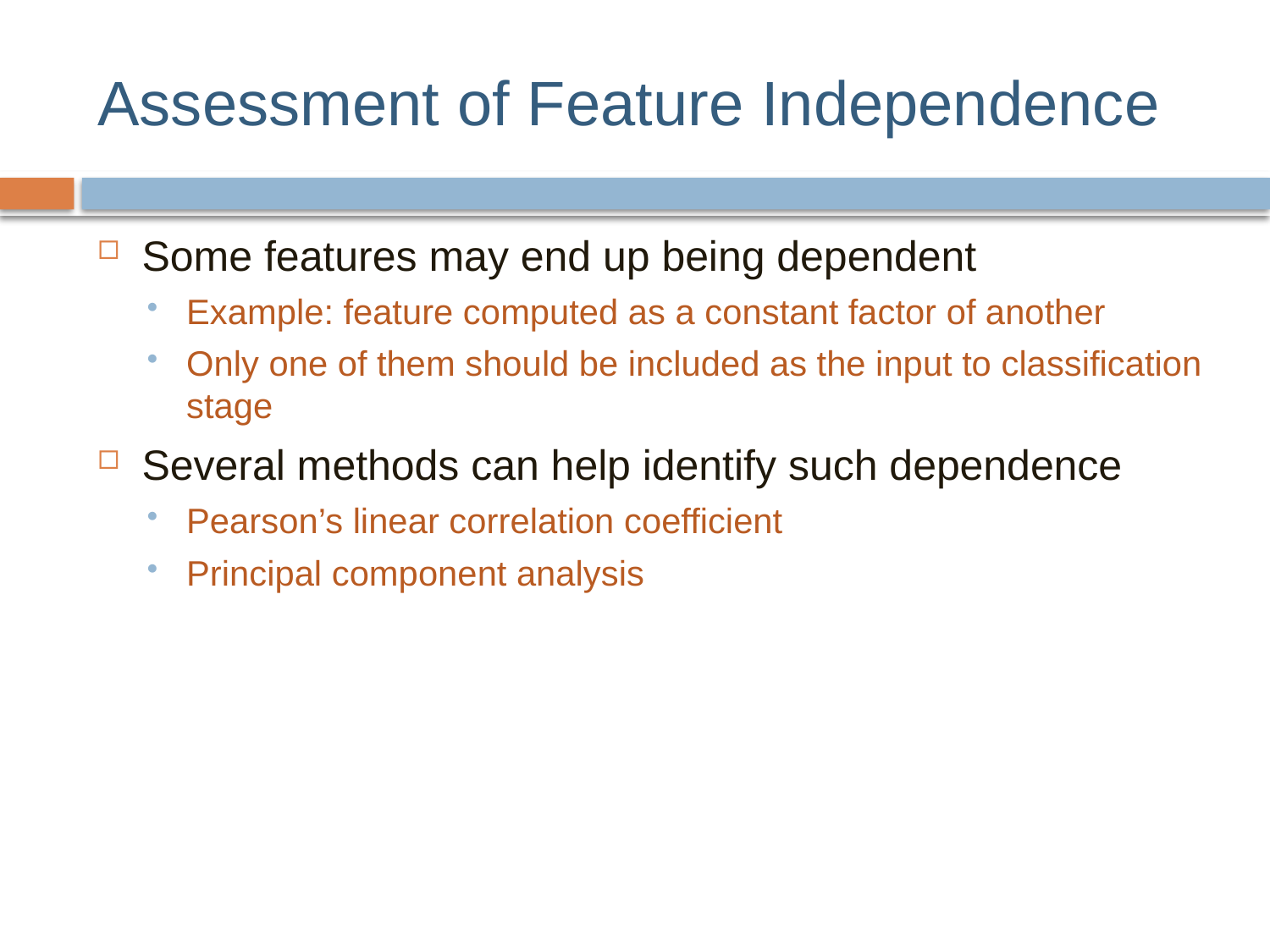

# Assessment of Feature Independence
Some features may end up being dependent
Example: feature computed as a constant factor of another
Only one of them should be included as the input to classification stage
Several methods can help identify such dependence
Pearson’s linear correlation coefficient
Principal component analysis